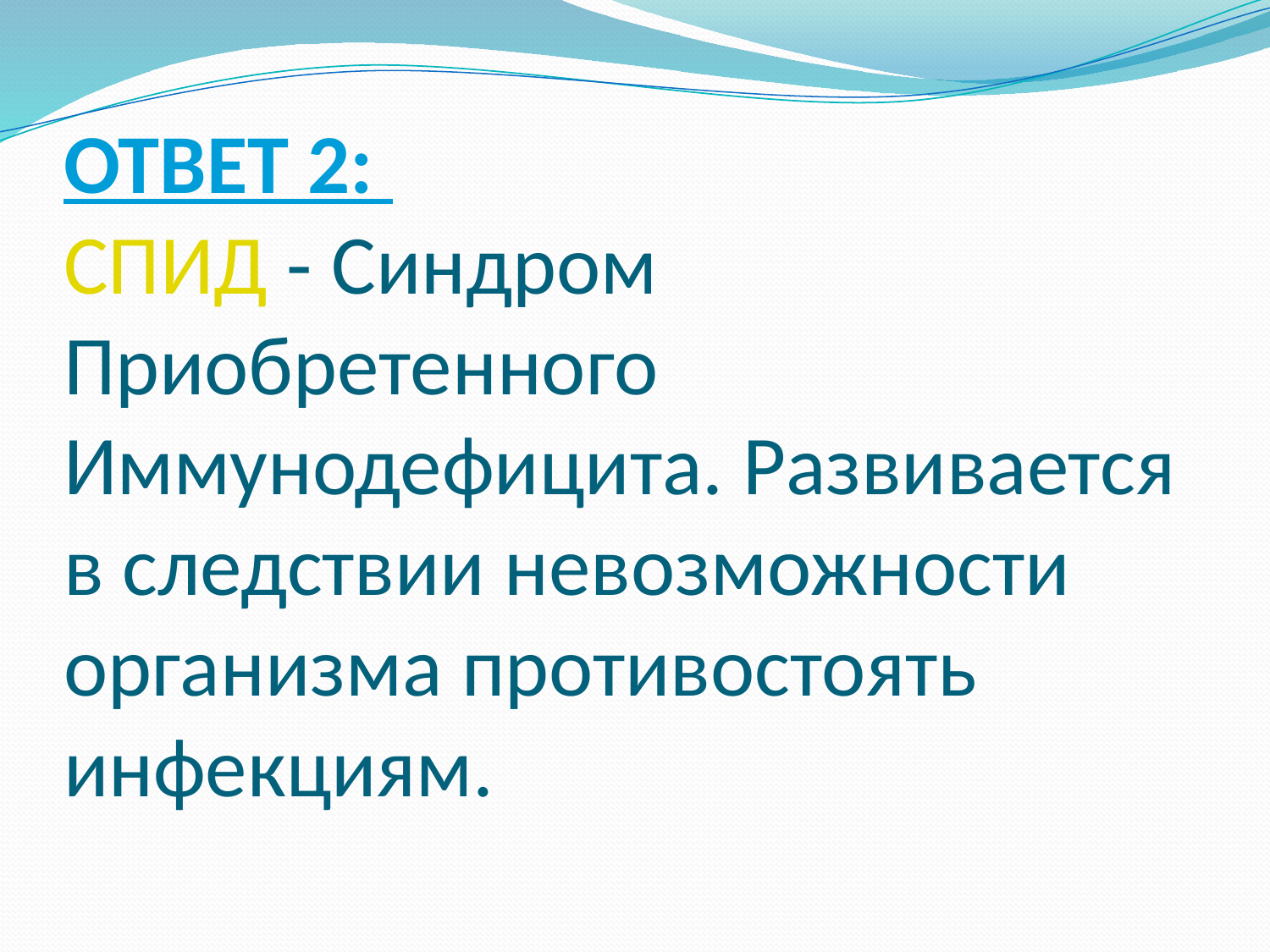

# ОТВЕТ 2: СПИД - Синдром  Приобретенного Иммунодефицита. Развивается в следствии невозможности организма противостоять инфекциям.